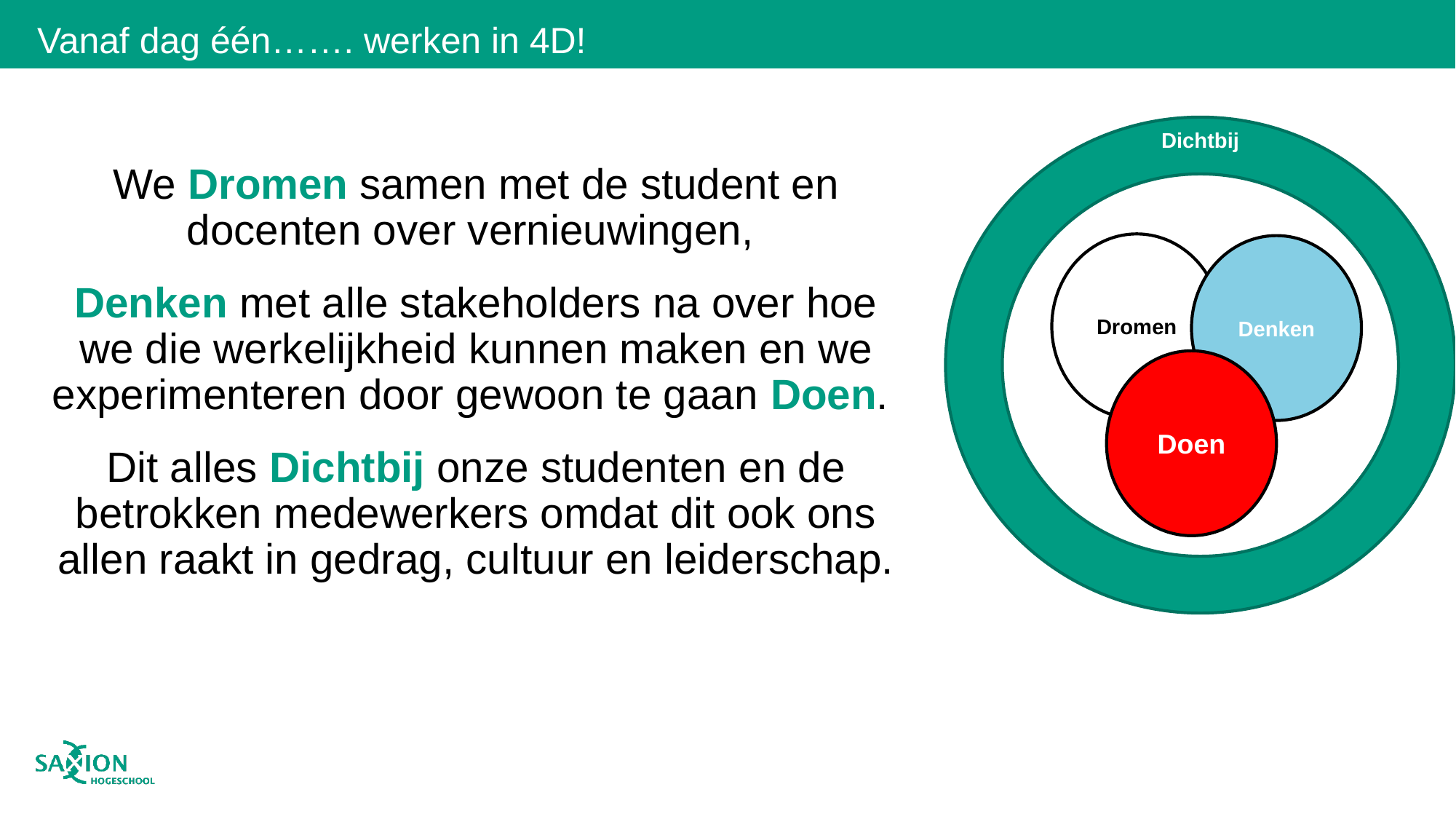

Vanaf dag één……. werken in 4D!
We Dromen samen met de student en docenten over vernieuwingen,
Denken met alle stakeholders na over hoe we die werkelijkheid kunnen maken en we experimenteren door gewoon te gaan Doen.
Dit alles Dichtbij onze studenten en de betrokken medewerkers omdat dit ook ons allen raakt in gedrag, cultuur en leiderschap.

Dichtbij

Dromen
Denken
Doen